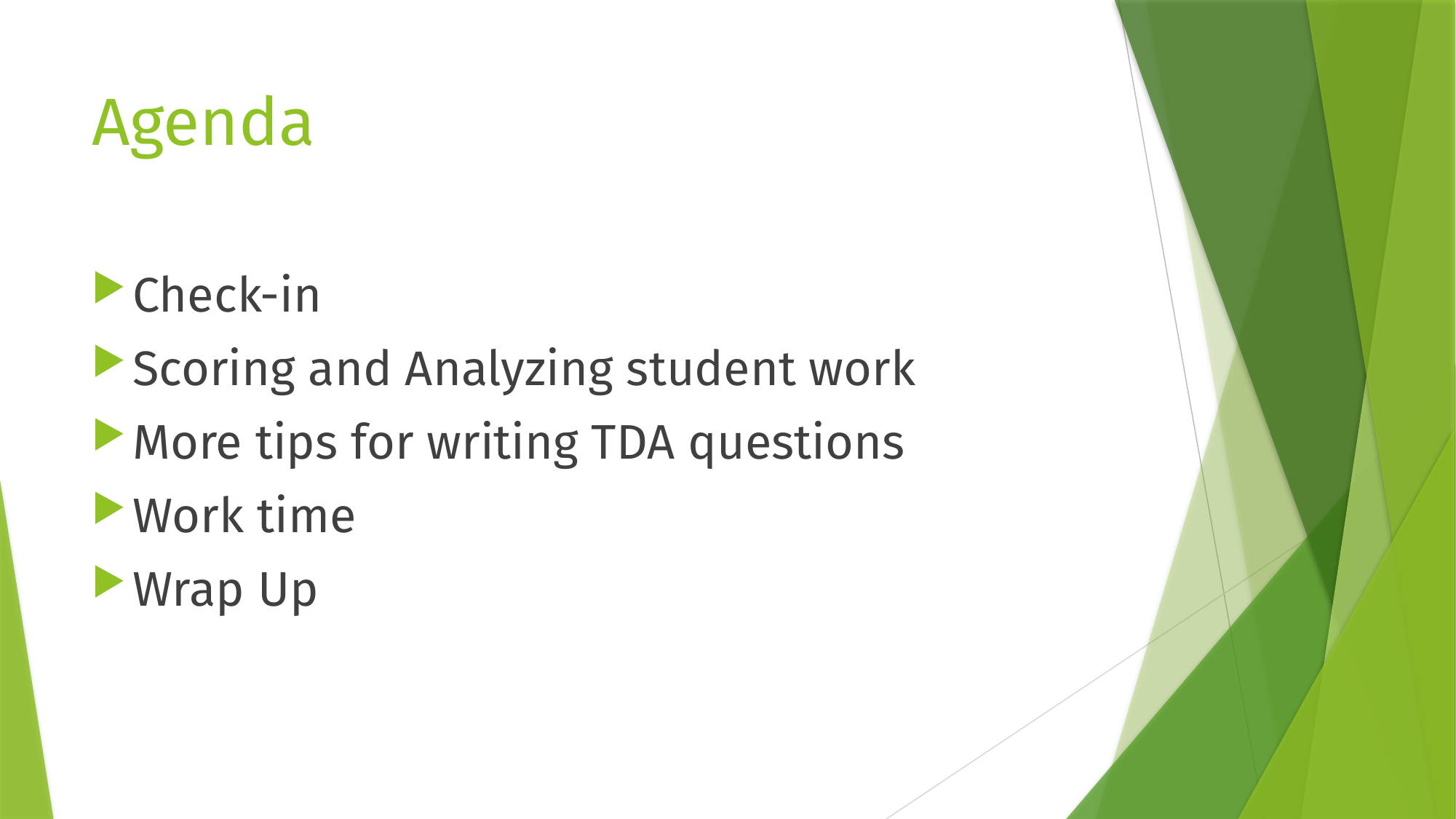

# Agenda
Check-in
Scoring and Analyzing student work
More tips for writing TDA questions
Work time
Wrap Up